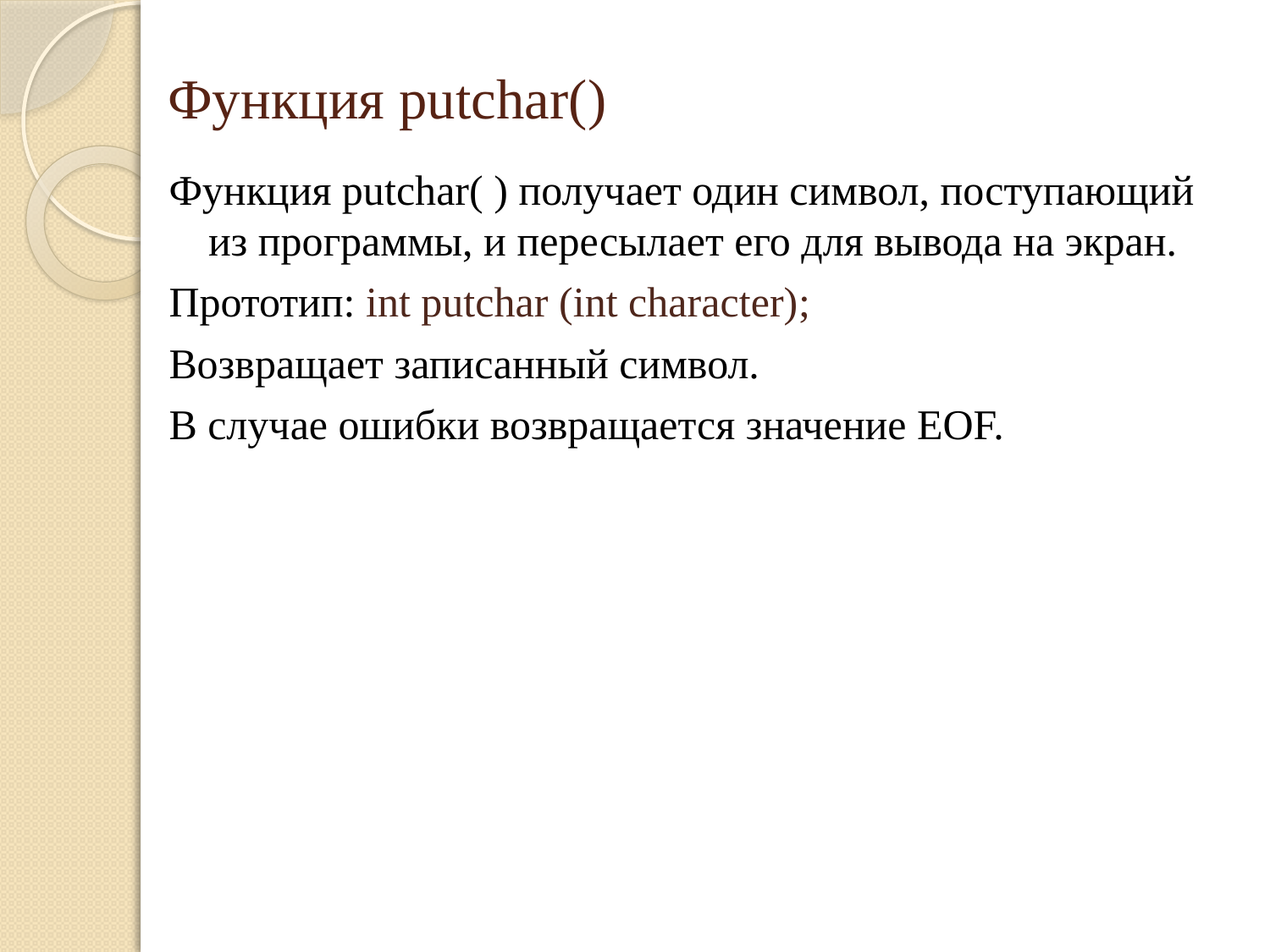

# Функция putchar()
Функция putchar( ) получает один символ, поступающий из программы, и пересылает его для вывода на экран.
Прототип: int putchar (int character);
Возвращает записанный символ.
В случае ошибки возвращается значение EOF.